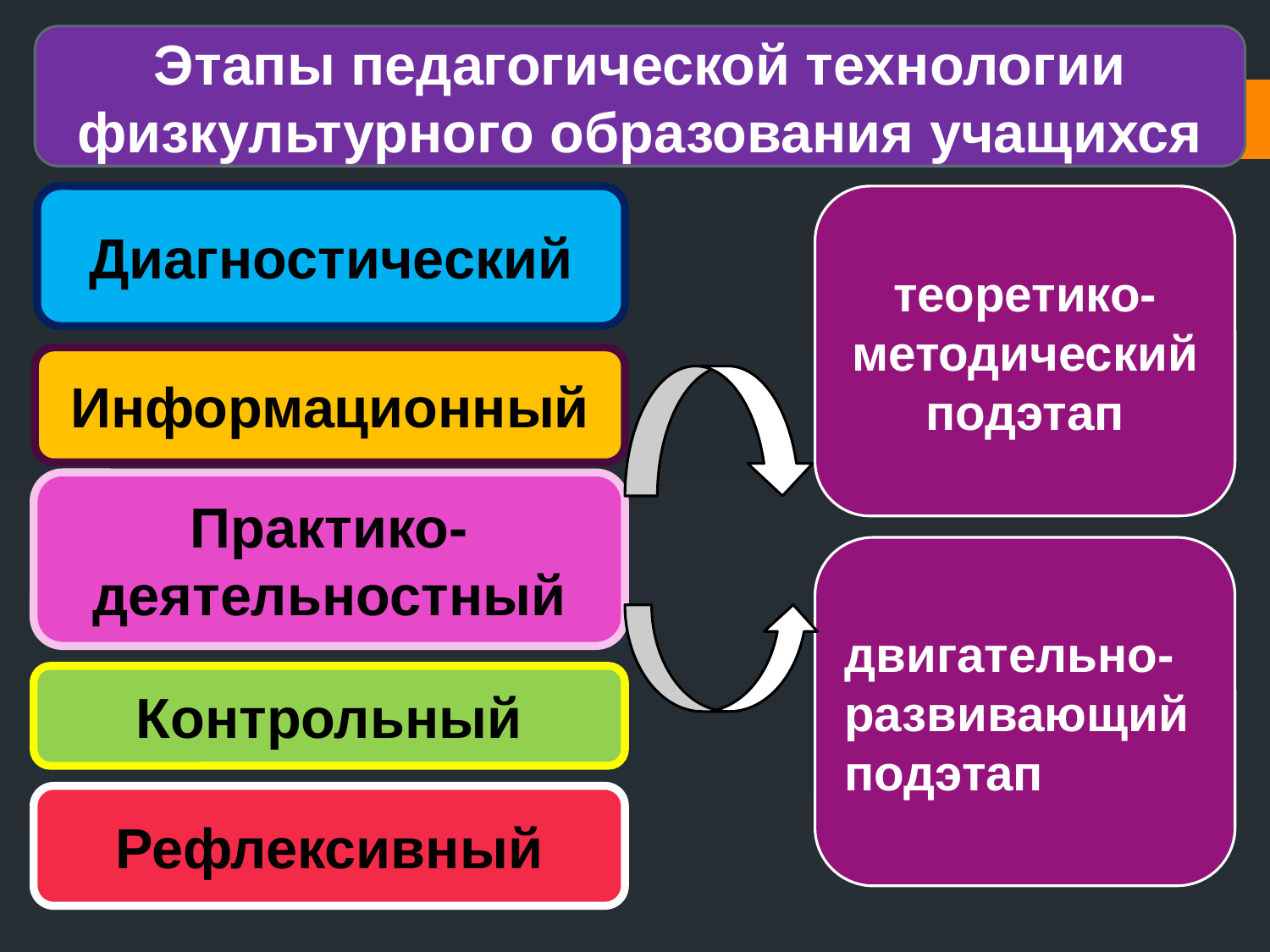

Этапы педагогической технологии физкультурного образования учащихся
Диагностический
теоретико-методический подэтап
Информационный

Практико-деятельностный
двигательно-развивающий подэтап

Контрольный
Рефлексивный